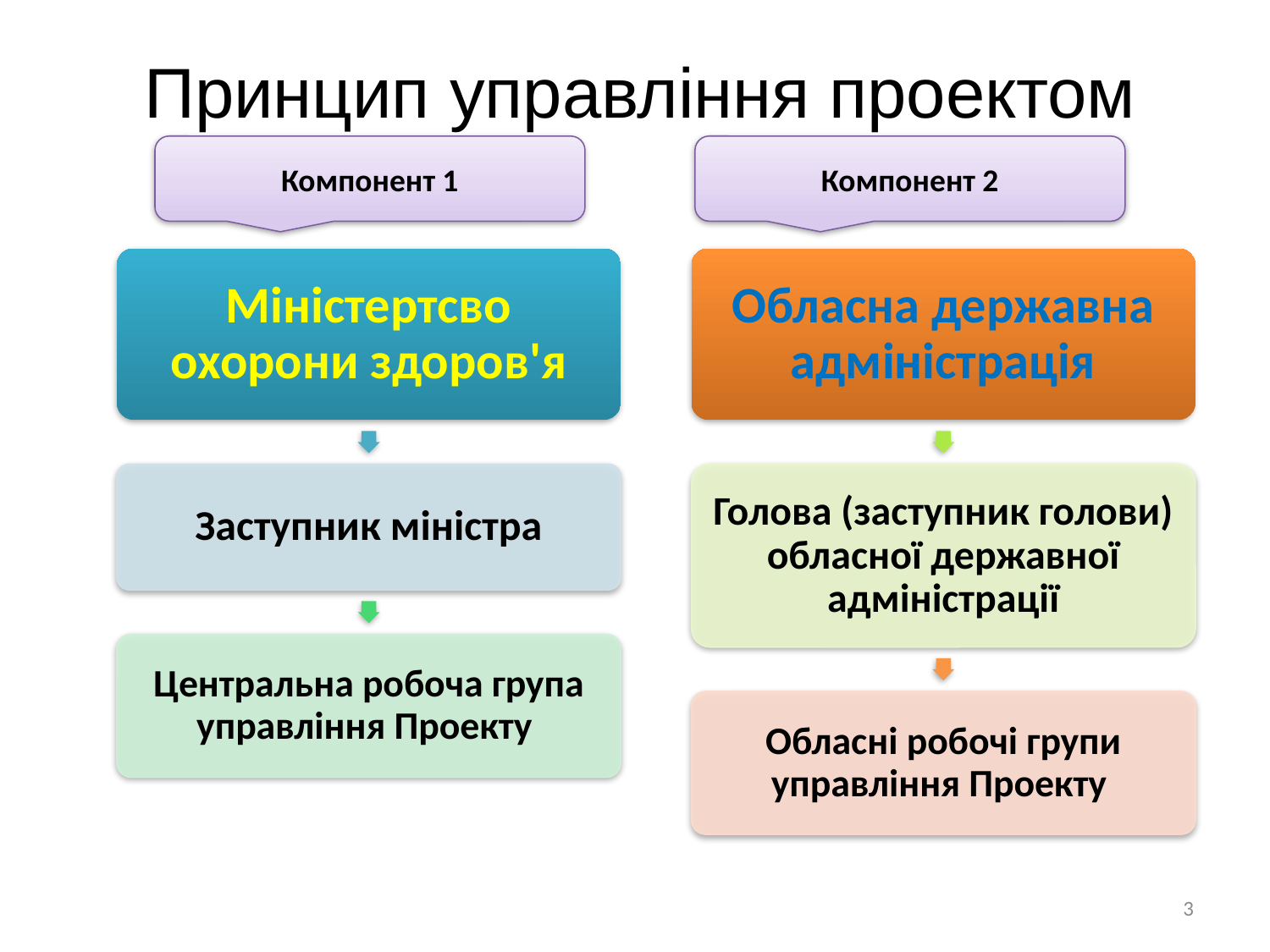

# Принцип управління проектом
Компонент 1
Компонент 2
Міністертсво охорони здоров'я
Заступник міністра
Центральна робоча група управління Проекту
Обласна державна адміністрація
Голова (заступник голови) обласної державної адміністрації
Обласні робочі групи управління Проекту
3